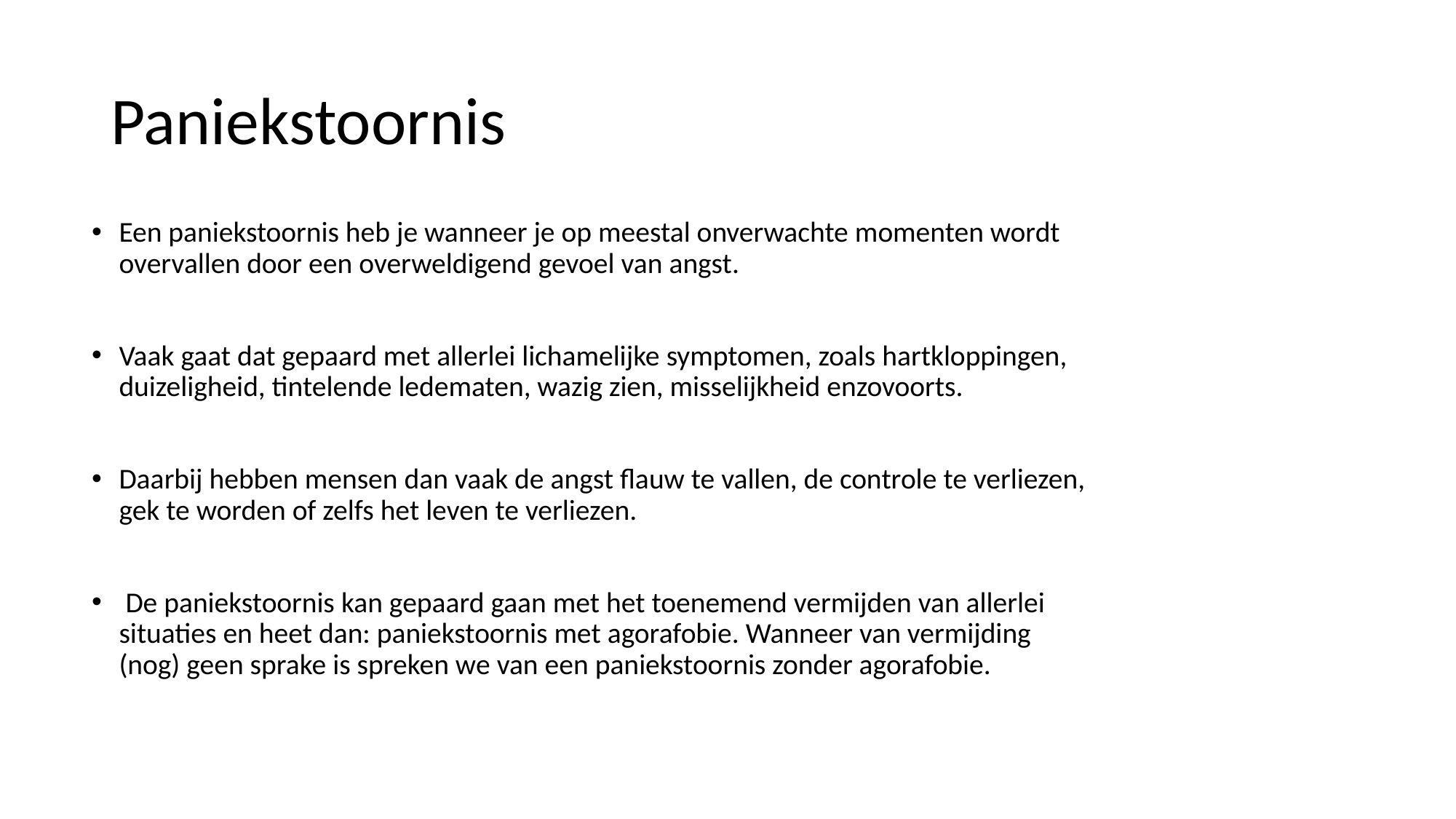

# Paniekstoornis
Een paniekstoornis heb je wanneer je op meestal onverwachte momenten wordt overvallen door een overweldigend gevoel van angst.

Vaak gaat dat gepaard met allerlei lichamelijke symptomen, zoals hartkloppingen, duizeligheid, tintelende ledematen, wazig zien, misselijkheid enzovoorts.

Daarbij hebben mensen dan vaak de angst flauw te vallen, de controle te verliezen, gek te worden of zelfs het leven te verliezen.

 De paniekstoornis kan gepaard gaan met het toenemend vermijden van allerlei situaties en heet dan: paniekstoornis met agorafobie. Wanneer van vermijding (nog) geen sprake is spreken we van een paniekstoornis zonder agorafobie.